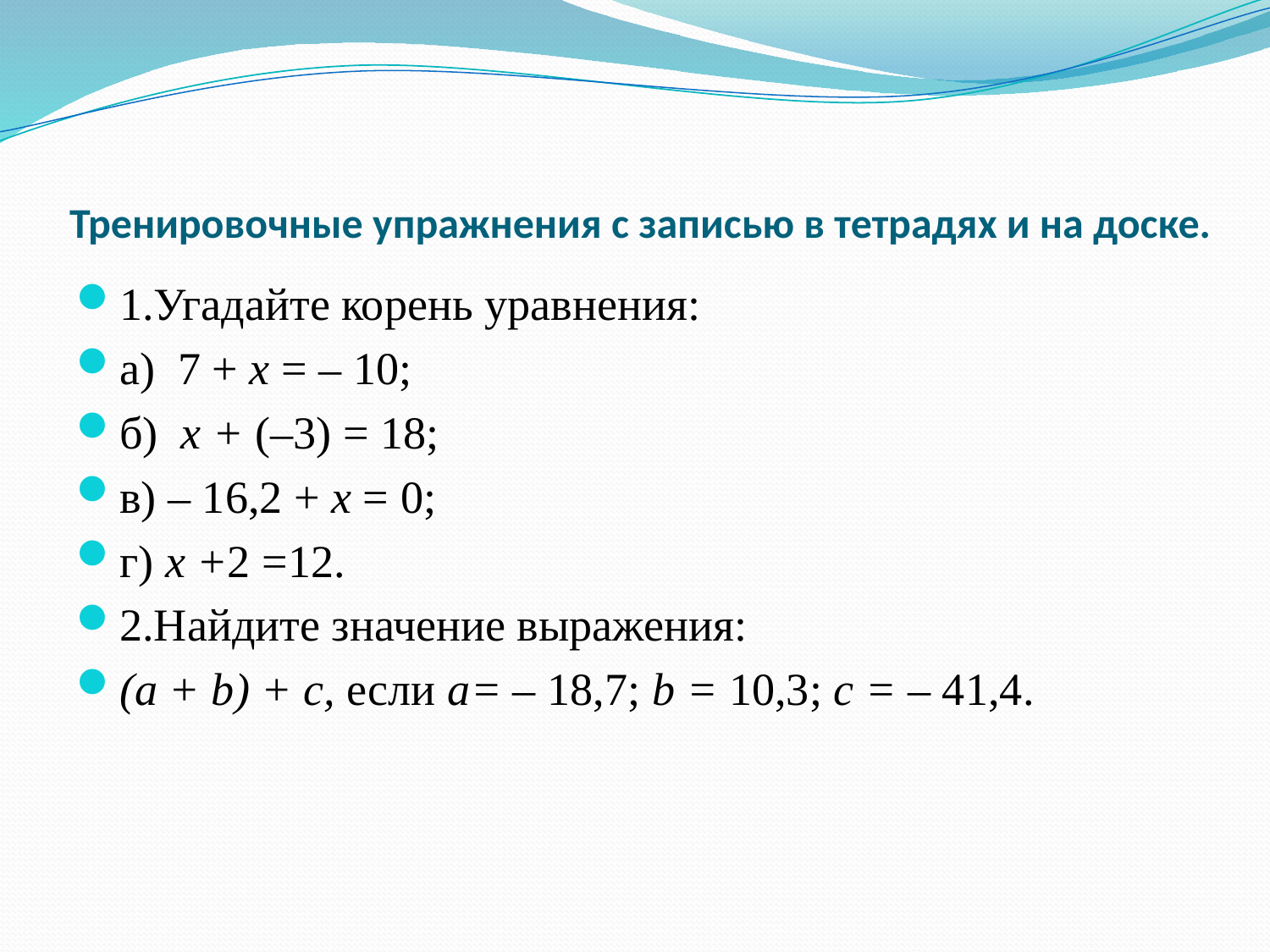

# Тренировочные упражнения с записью в тетрадях и на доске.
1.Угадайте корень уравнения:
а)  7 + х = – 10;
б)  х + (–3) = 18;
в) – 16,2 + х = 0;
г) х +2 =12.
2.Найдите значение выражения:
(а + b) + c, если а= – 18,7; b = 10,3; c = – 41,4.